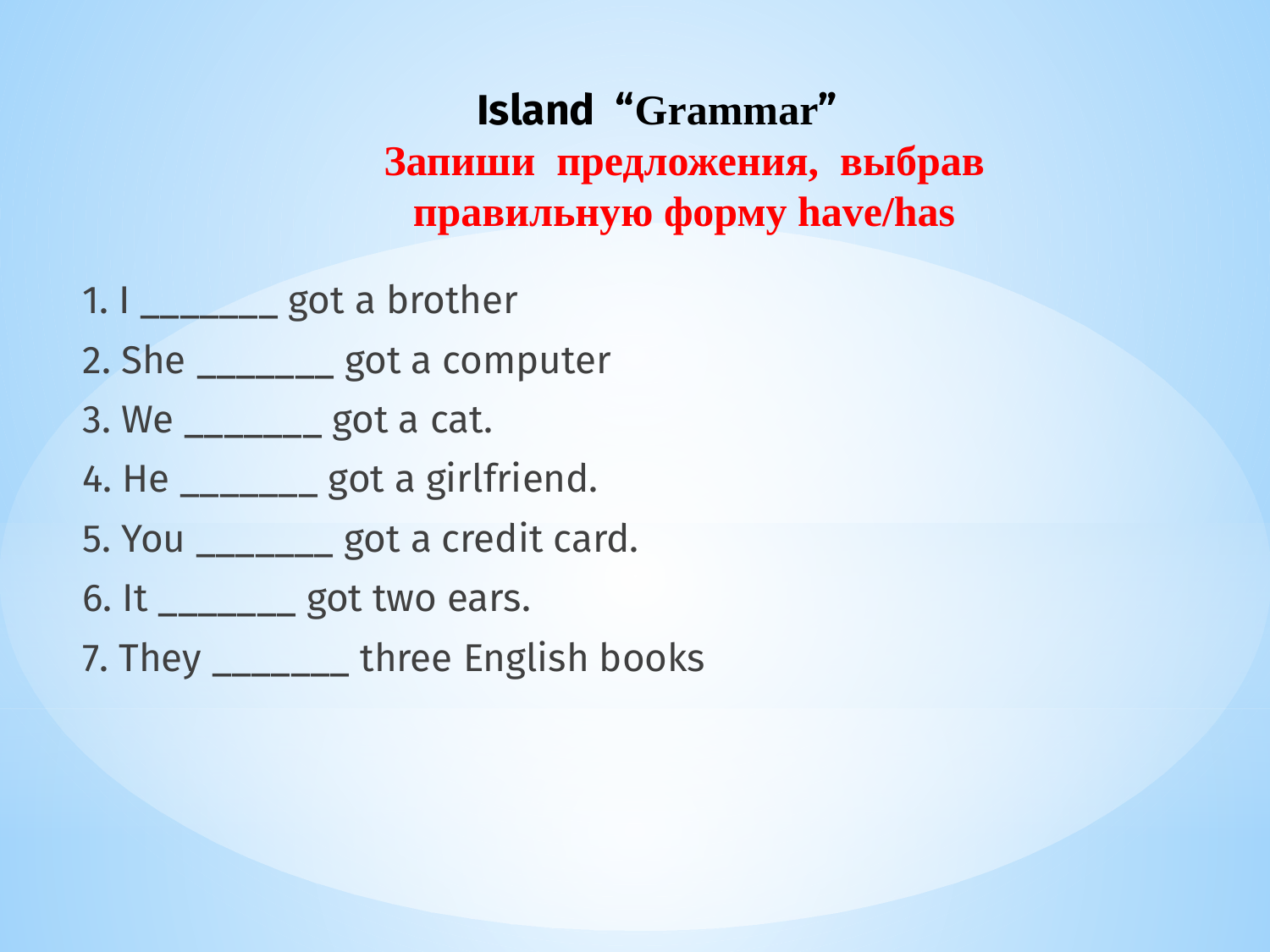

# Island  “Grammar” Запиши  предложения,  выбрав правильную форму have/has
1. I _______ got a brother
2. She _______ got a computer
3. We _______ got a cat.
4. He _______ got a girlfriend.
5. You _______ got a credit card.
6. It _______ got two ears.
7. They _______ three English books